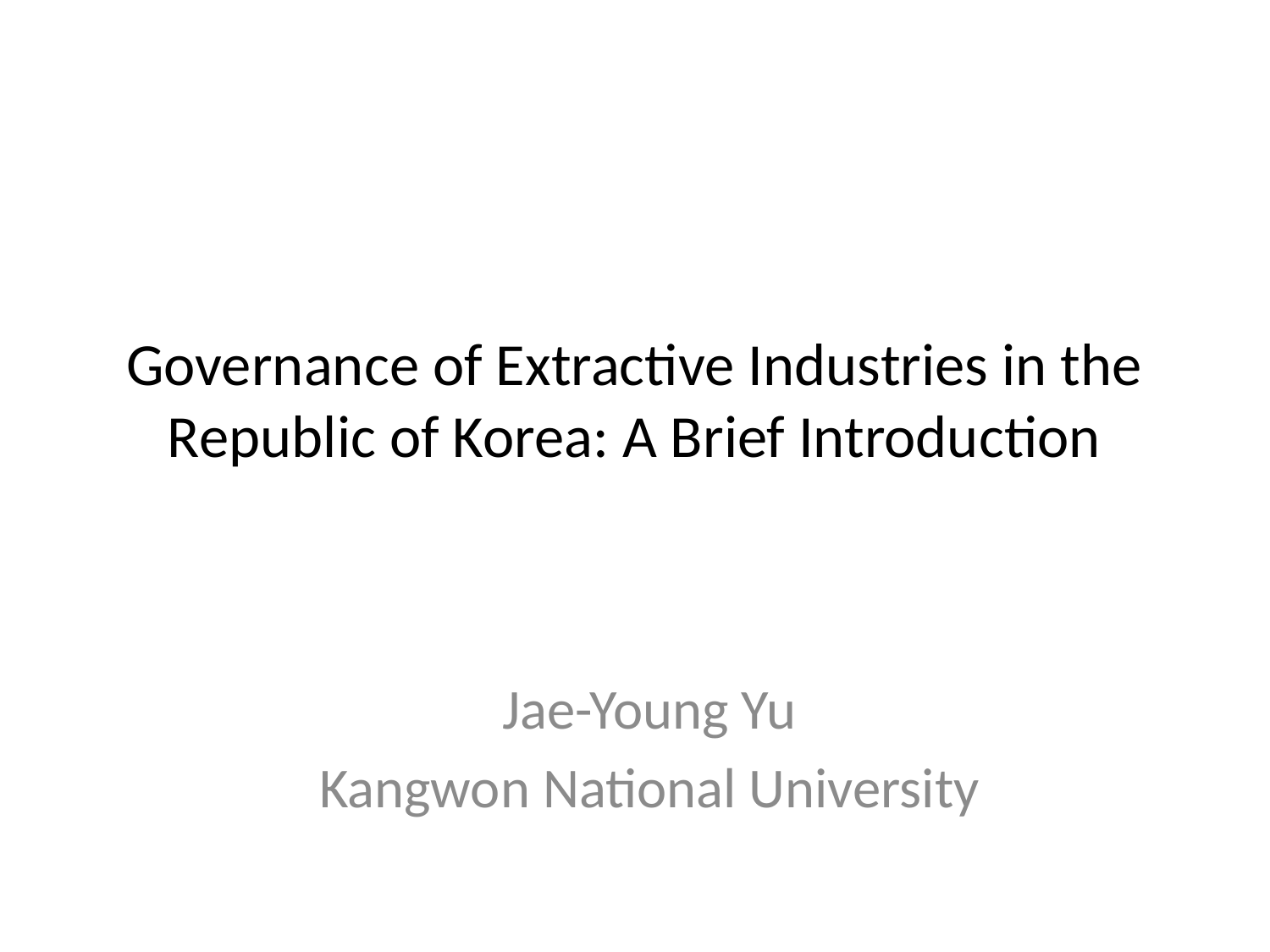

# Governance of Extractive Industries in the Republic of Korea: A Brief Introduction
Jae-Young Yu
Kangwon National University